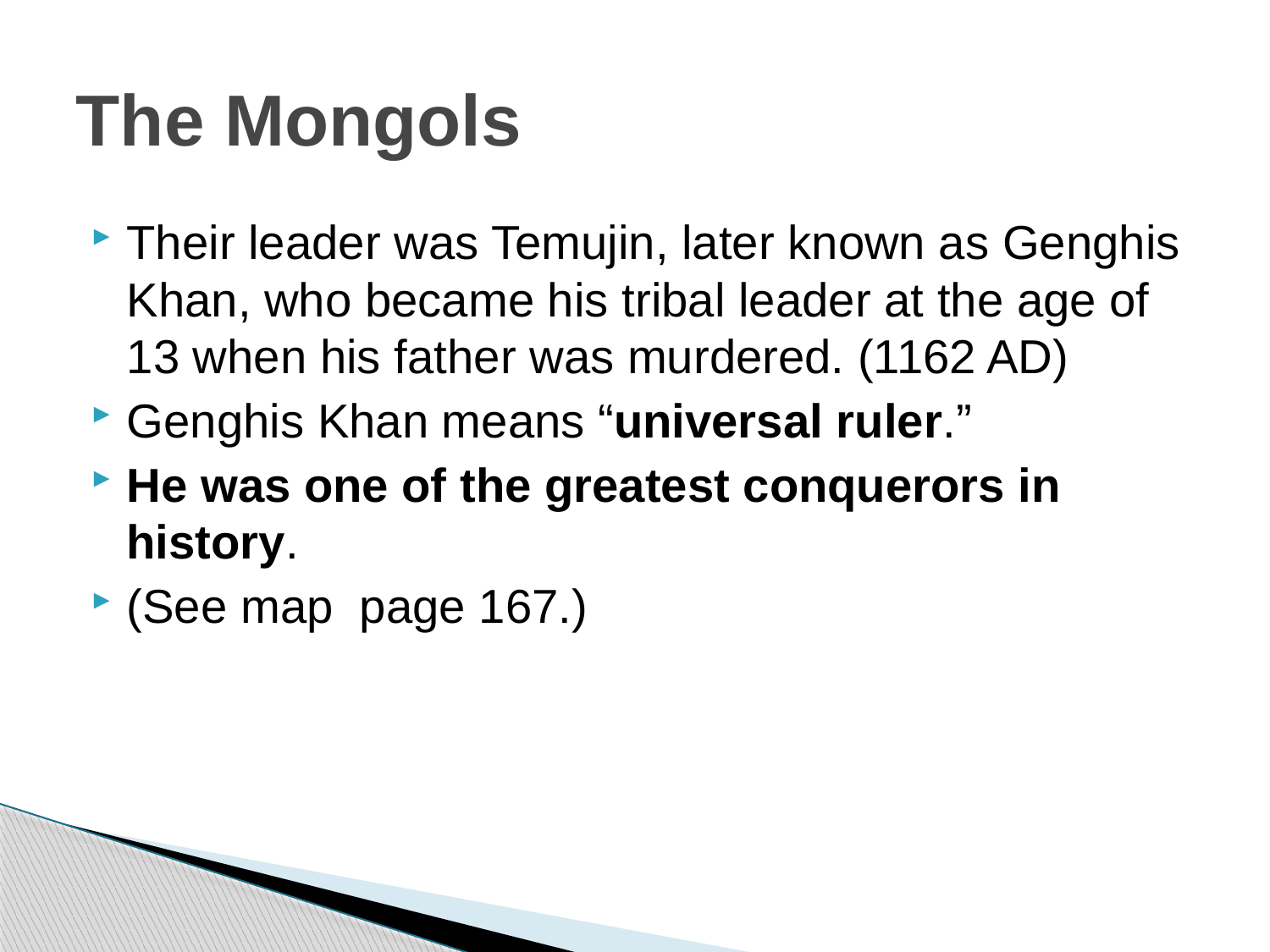

# The Mongols
Their leader was Temujin, later known as Genghis Khan, who became his tribal leader at the age of 13 when his father was murdered. (1162 AD)
Genghis Khan means “universal ruler.”
He was one of the greatest conquerors in history.
(See map  page 167.)